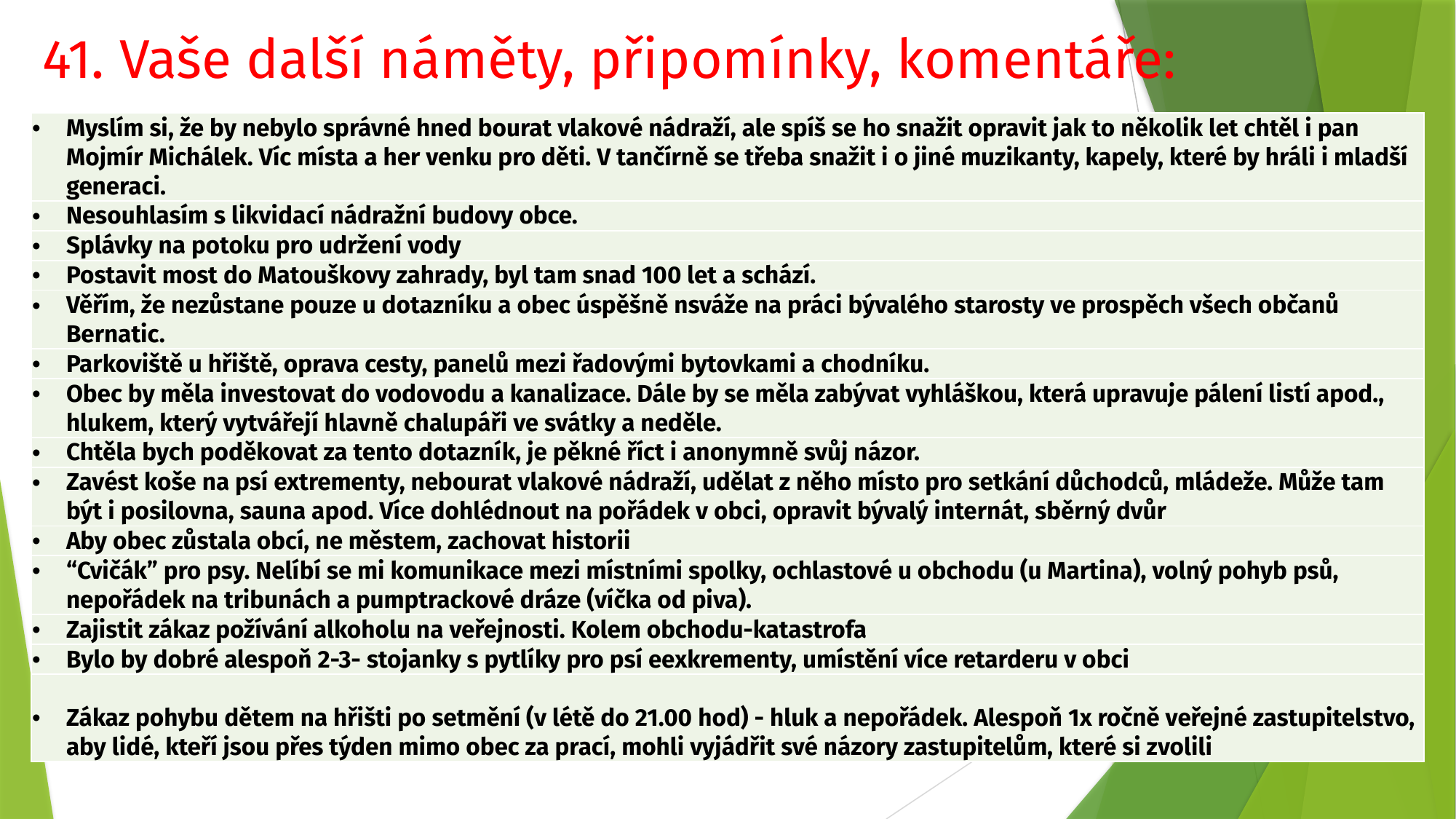

# 41. Vaše další náměty, připomínky, komentáře:
| Myslím si, že by nebylo správné hned bourat vlakové nádraží, ale spíš se ho snažit opravit jak to několik let chtěl i pan Mojmír Michálek. Víc místa a her venku pro děti. V tančírně se třeba snažit i o jiné muzikanty, kapely, které by hráli i mladší generaci. |
| --- |
| Nesouhlasím s likvidací nádražní budovy obce. |
| Splávky na potoku pro udržení vody |
| Postavit most do Matouškovy zahrady, byl tam snad 100 let a schází. |
| Věřím, že nezůstane pouze u dotazníku a obec úspěšně nsváže na práci bývalého starosty ve prospěch všech občanů Bernatic. |
| Parkoviště u hřiště, oprava cesty, panelů mezi řadovými bytovkami a chodníku. |
| Obec by měla investovat do vodovodu a kanalizace. Dále by se měla zabývat vyhláškou, která upravuje pálení listí apod., hlukem, který vytvářejí hlavně chalupáři ve svátky a neděle. |
| Chtěla bych poděkovat za tento dotazník, je pěkné říct i anonymně svůj názor. |
| Zavést koše na psí extrementy, nebourat vlakové nádraží, udělat z něho místo pro setkání důchodců, mládeže. Může tam být i posilovna, sauna apod. Více dohlédnout na pořádek v obci, opravit bývalý internát, sběrný dvůr |
| Aby obec zůstala obcí, ne městem, zachovat historii |
| “Cvičák” pro psy. Nelíbí se mi komunikace mezi místními spolky, ochlastové u obchodu (u Martina), volný pohyb psů, nepořádek na tribunách a pumptrackové dráze (víčka od piva). |
| Zajistit zákaz požívání alkoholu na veřejnosti. Kolem obchodu-katastrofa |
| Bylo by dobré alespoň 2-3- stojanky s pytlíky pro psí eexkrementy, umístění více retarderu v obci |
| Zákaz pohybu dětem na hřišti po setmění (v létě do 21.00 hod) - hluk a nepořádek. Alespoň 1x ročně veřejné zastupitelstvo, aby lidé, kteří jsou přes týden mimo obec za prací, mohli vyjádřit své názory zastupitelům, které si zvolili |